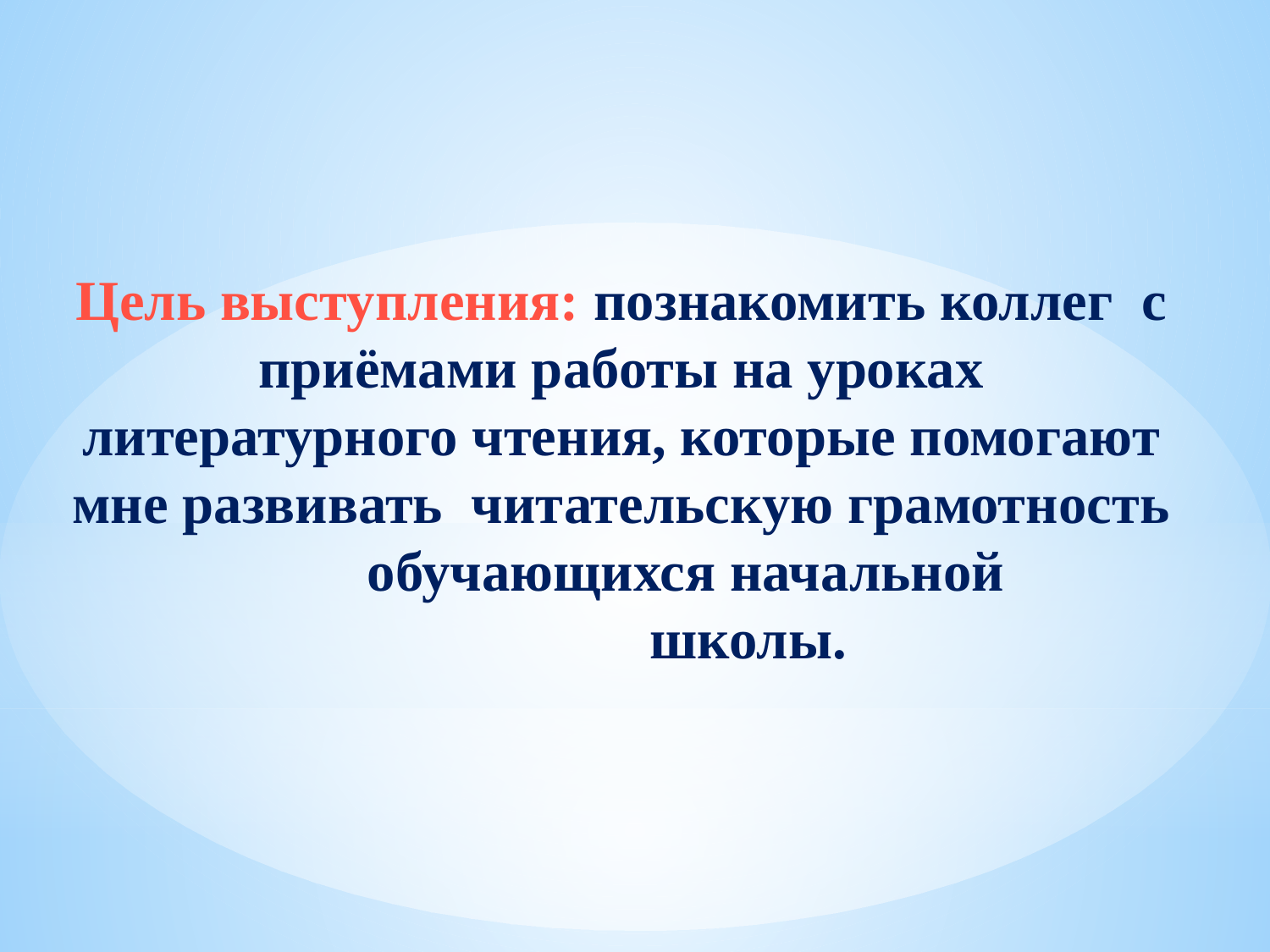

Цель выступления: познакомить коллег  с приёмами работы на уроках литературного чтения, которые помогают мне развивать  читательскую грамотность 		обучающихся начальной 			школы.